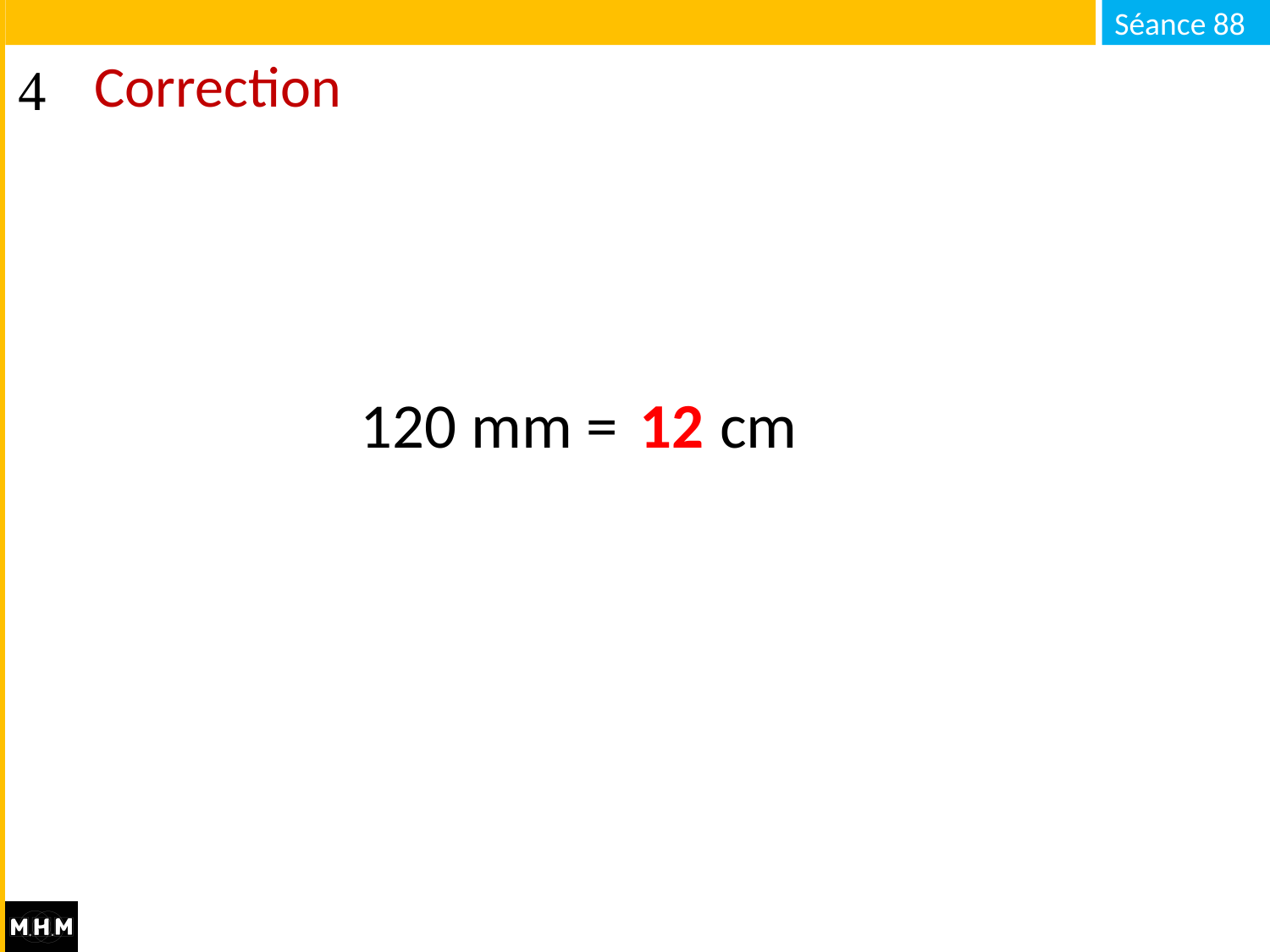

# Correction

12
120 mm =  …  cm …  mm